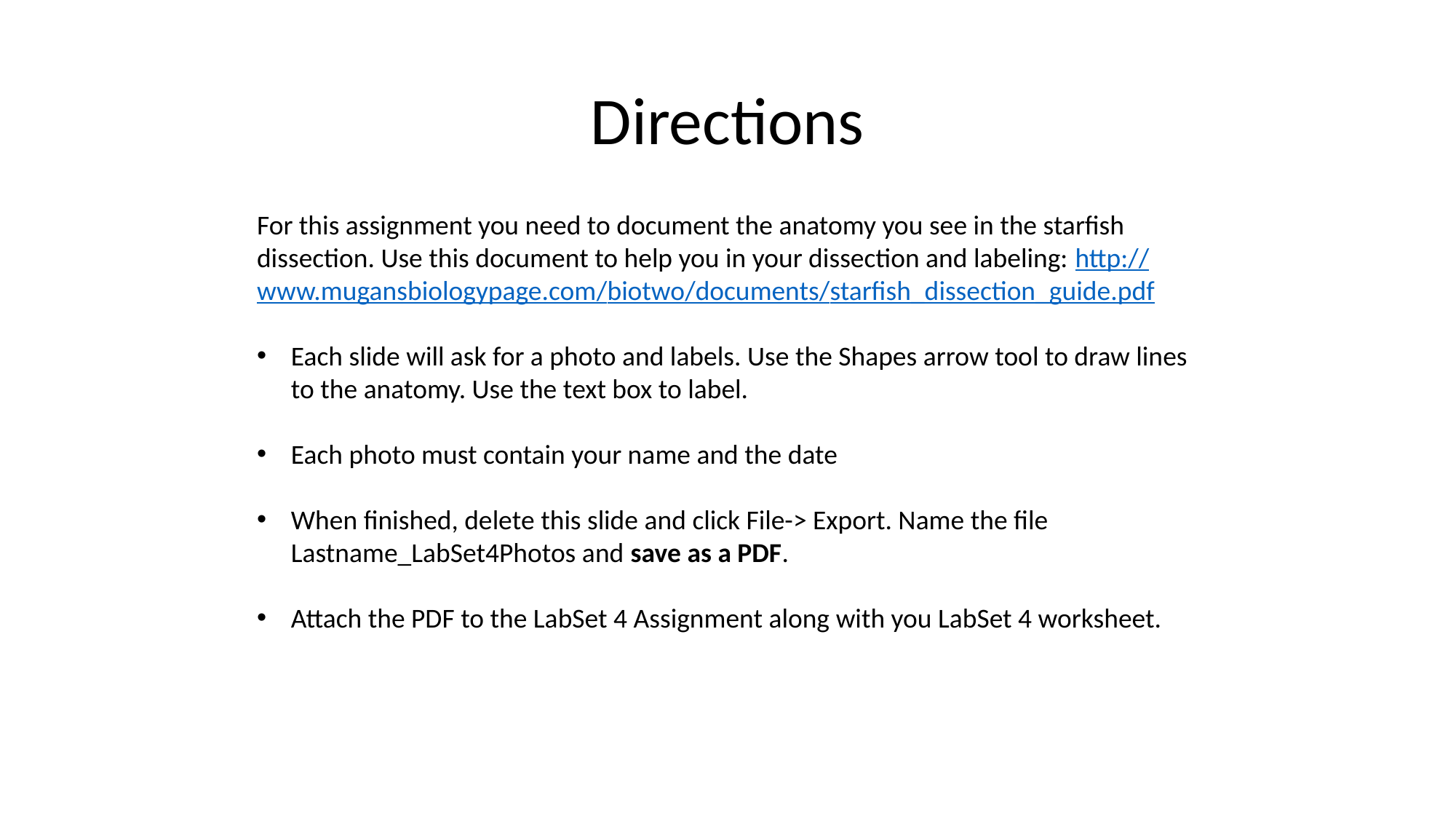

# Directions
For this assignment you need to document the anatomy you see in the starfish dissection. Use this document to help you in your dissection and labeling: http://www.mugansbiologypage.com/biotwo/documents/starfish_dissection_guide.pdf

Each slide will ask for a photo and labels. Use the Shapes arrow tool to draw lines to the anatomy. Use the text box to label.

Each photo must contain your name and the date

When finished, delete this slide and click File-> Export. Name the file Lastname_LabSet4Photos and save as a PDF.

Attach the PDF to the LabSet 4 Assignment along with you LabSet 4 worksheet.